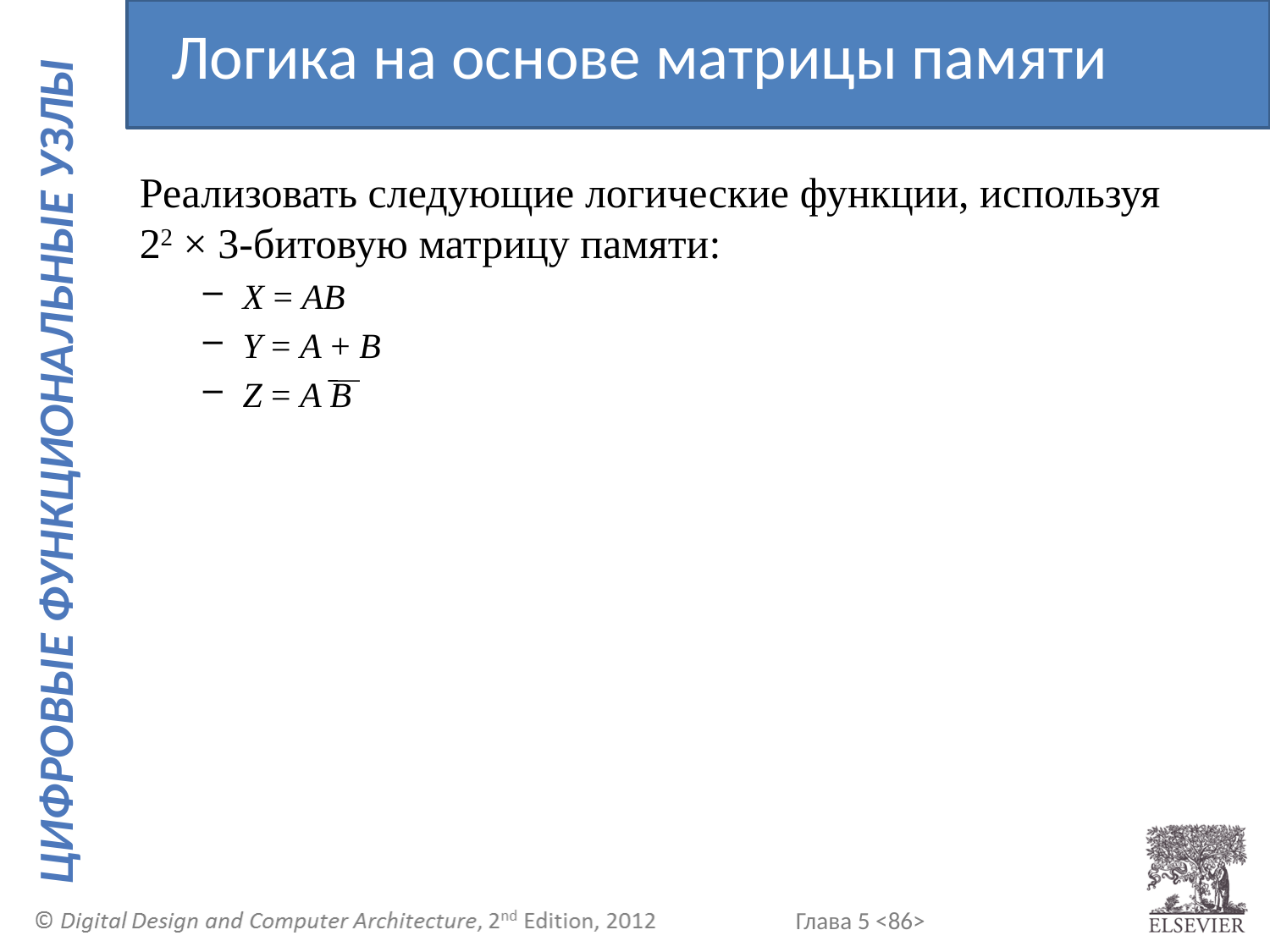

Логика на основе матрицы памяти
Реализовать следующие логические функции, используя 22 × 3-битовую матрицу памяти:
X = AB
Y = A + B
Z = A B